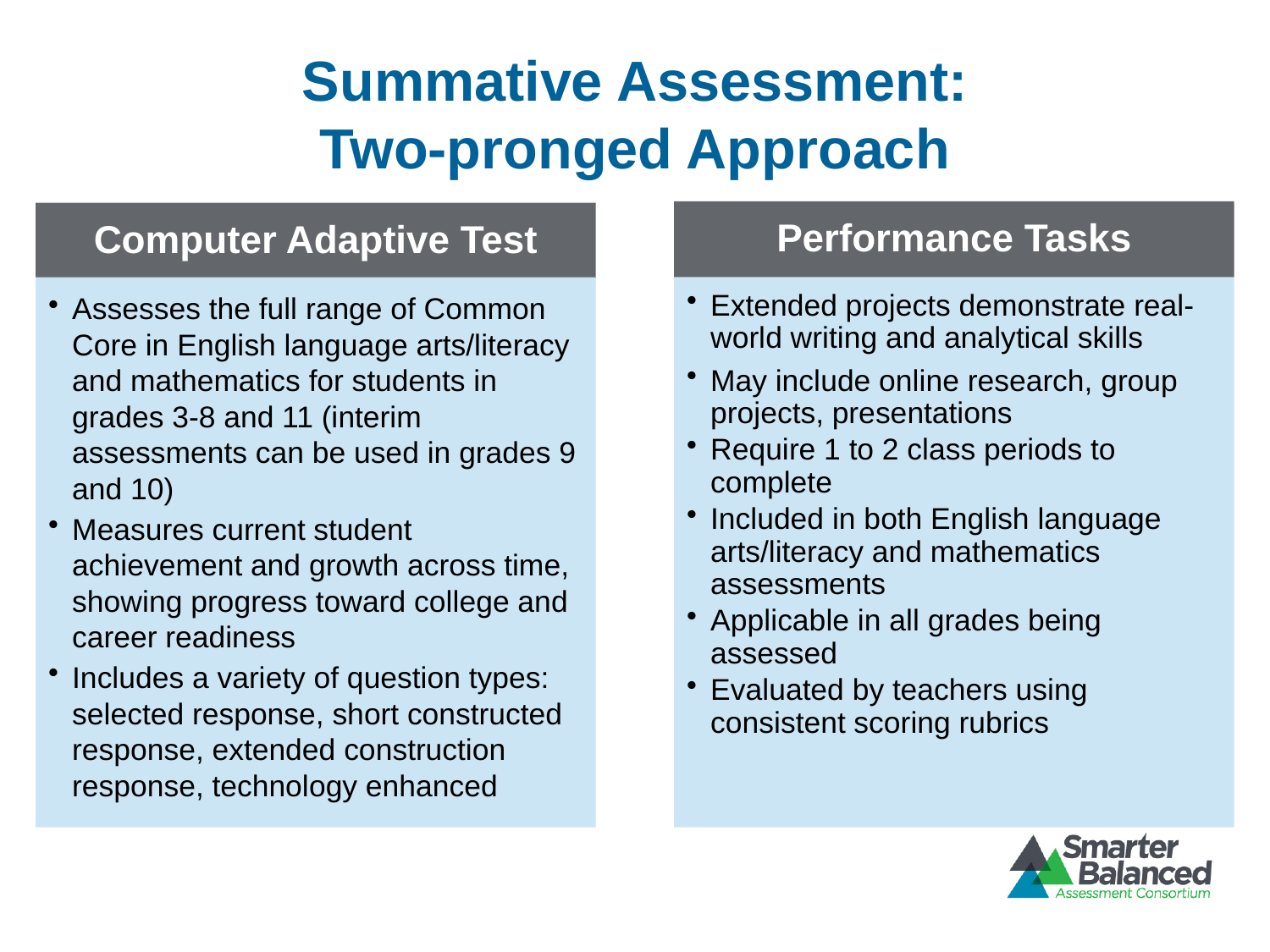

# Summative Assessment: Two-pronged Approach
Computer Adaptive Test
Assesses the full range of Common Core in English language arts/literacy and mathematics for students in grades 3-8 and 11 (interim assessments can be used in grades 9 and 10)
Measures current student achievement and growth across time, showing progress toward college and career readiness
Includes a variety of question types: selected response, short constructed response, extended construction response, technology enhanced
Performance Tasks
Extended projects demonstrate real-world writing and analytical skills
May include online research, group projects, presentations
Require 1 to 2 class periods to complete
Included in both English language arts/literacy and mathematics assessments
Applicable in all grades being assessed
Evaluated by teachers using consistent scoring rubrics